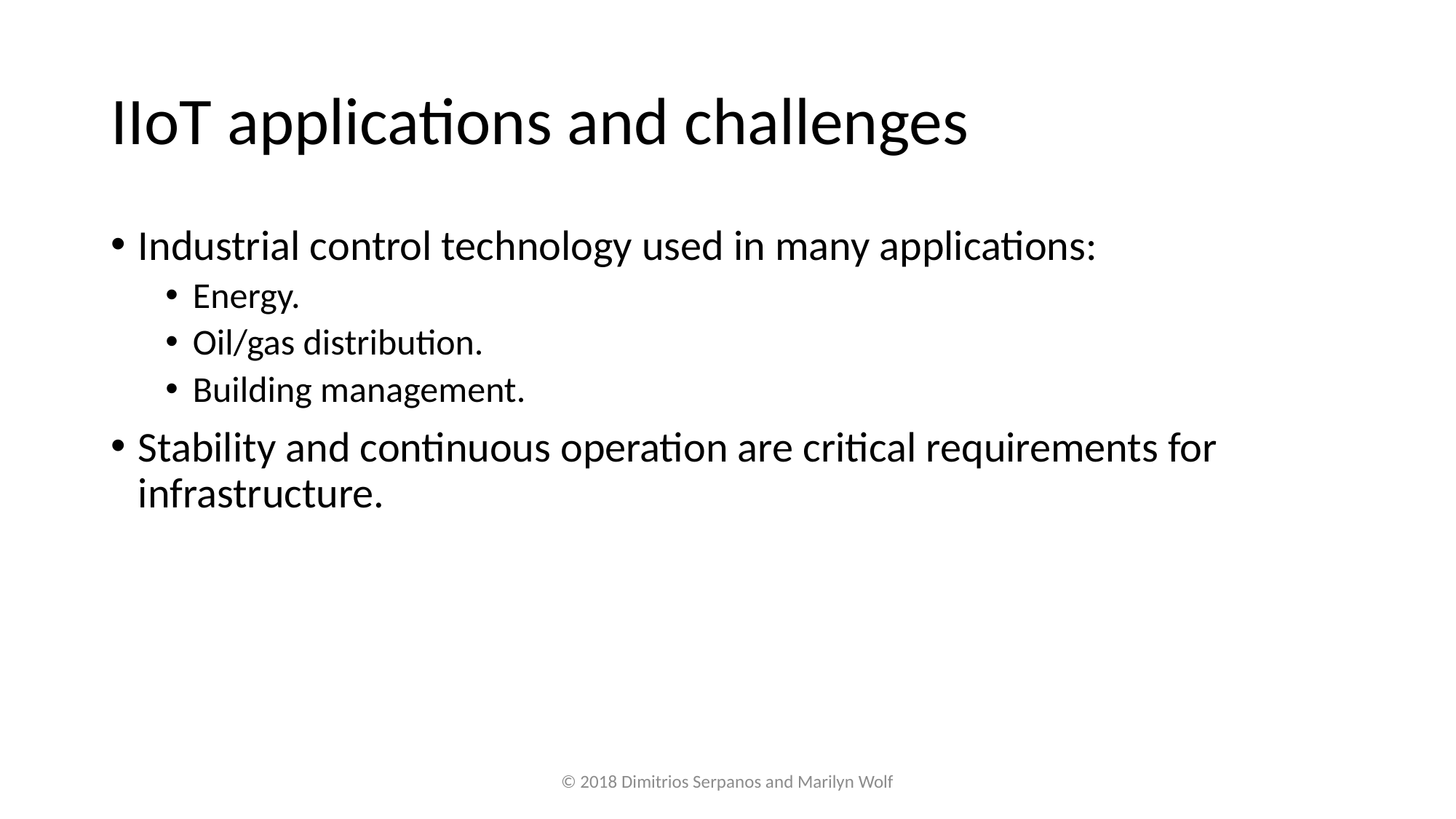

# IIoT applications and challenges
Industrial control technology used in many applications:
Energy.
Oil/gas distribution.
Building management.
Stability and continuous operation are critical requirements for infrastructure.
© 2018 Dimitrios Serpanos and Marilyn Wolf